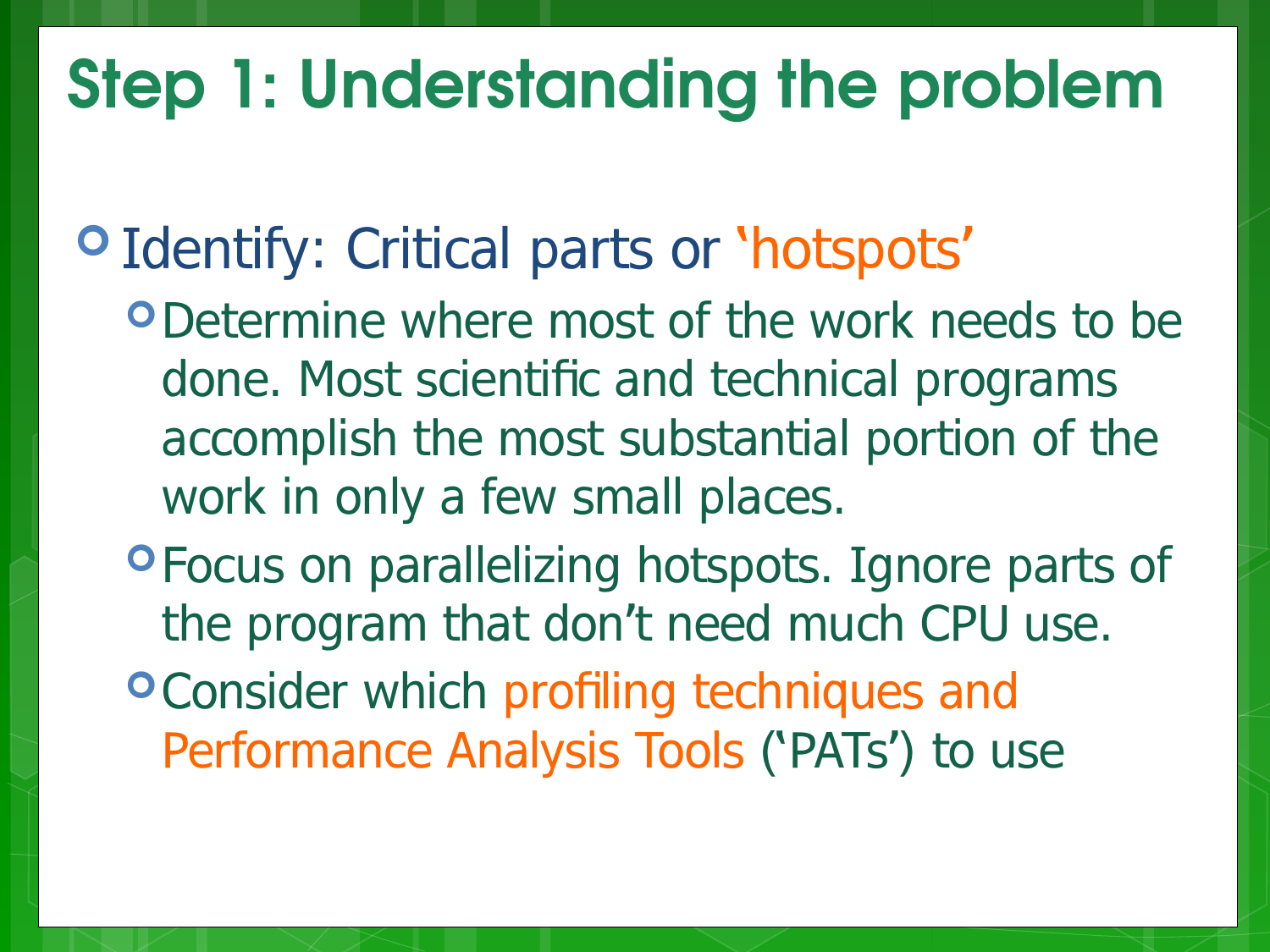

# Step 1: Understanding the problem
Identify: Critical parts or ‘hotspots’
Determine where most of the work needs to be done. Most scientific and technical programs accomplish the most substantial portion of the work in only a few small places.
Focus on parallelizing hotspots. Ignore parts of the program that don’t need much CPU use.
Consider which profiling techniques and Performance Analysis Tools (‘PATs’) to use